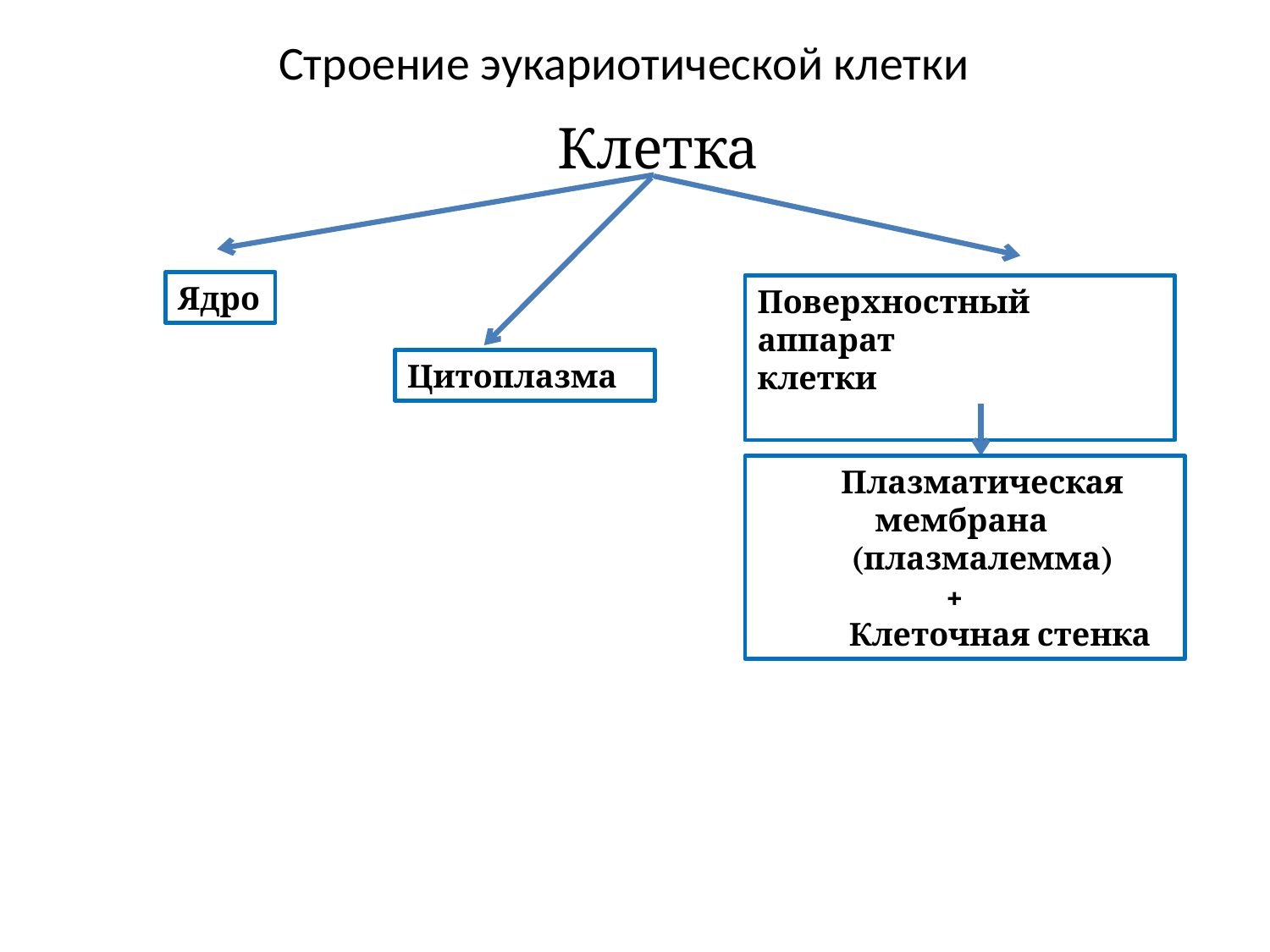

# Строение эукариотической клетки
Клетка
Ядро
Поверхностный аппарат
клетки

Цитоплазма
     Плазматическая мембрана
     (плазмалемма)
          +
          Клеточная стенка